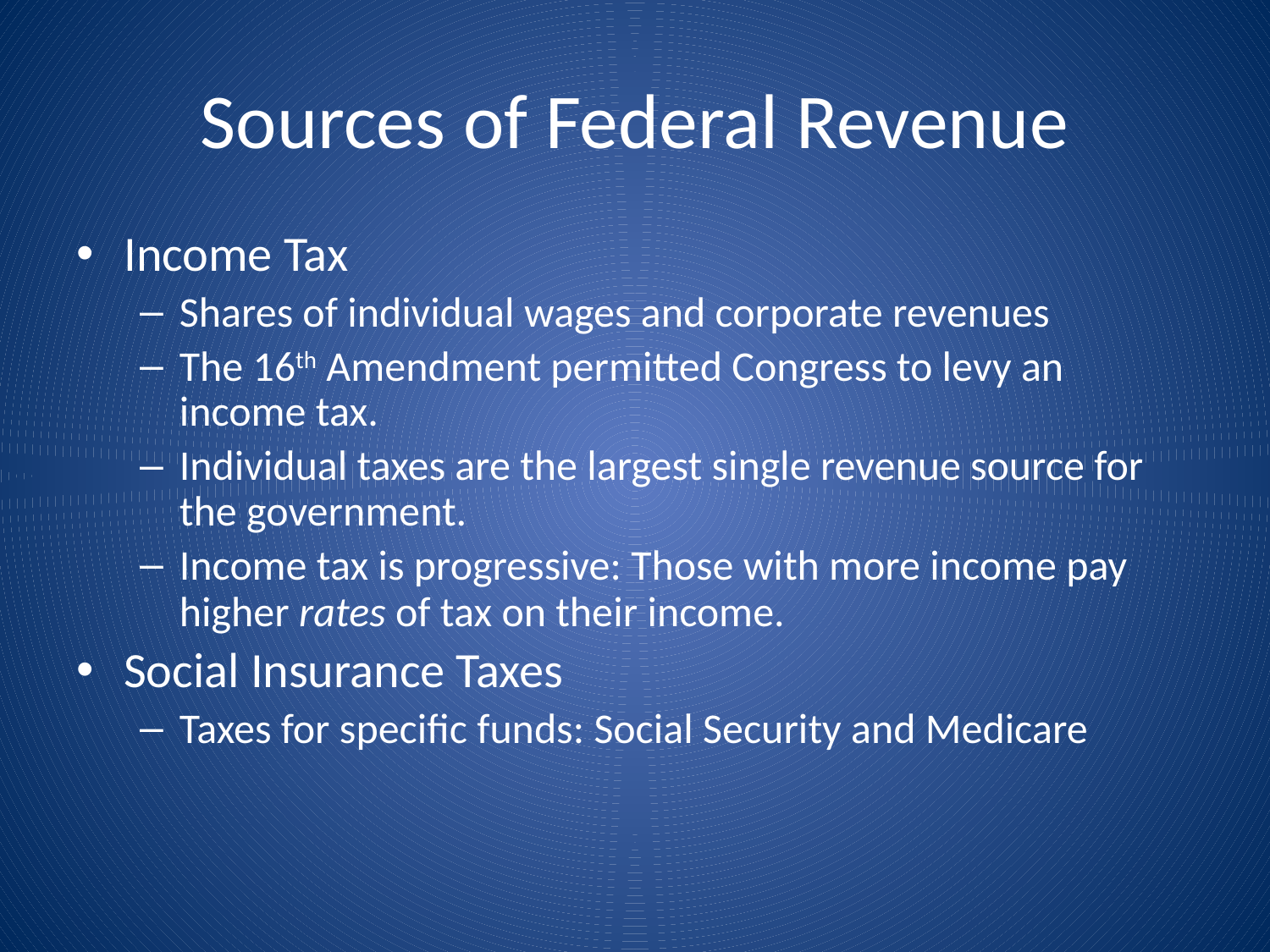

# Sources of Federal Revenue
Income Tax
Shares of individual wages and corporate revenues
The 16th Amendment permitted Congress to levy an income tax.
Individual taxes are the largest single revenue source for the government.
Income tax is progressive: Those with more income pay higher rates of tax on their income.
Social Insurance Taxes
Taxes for specific funds: Social Security and Medicare